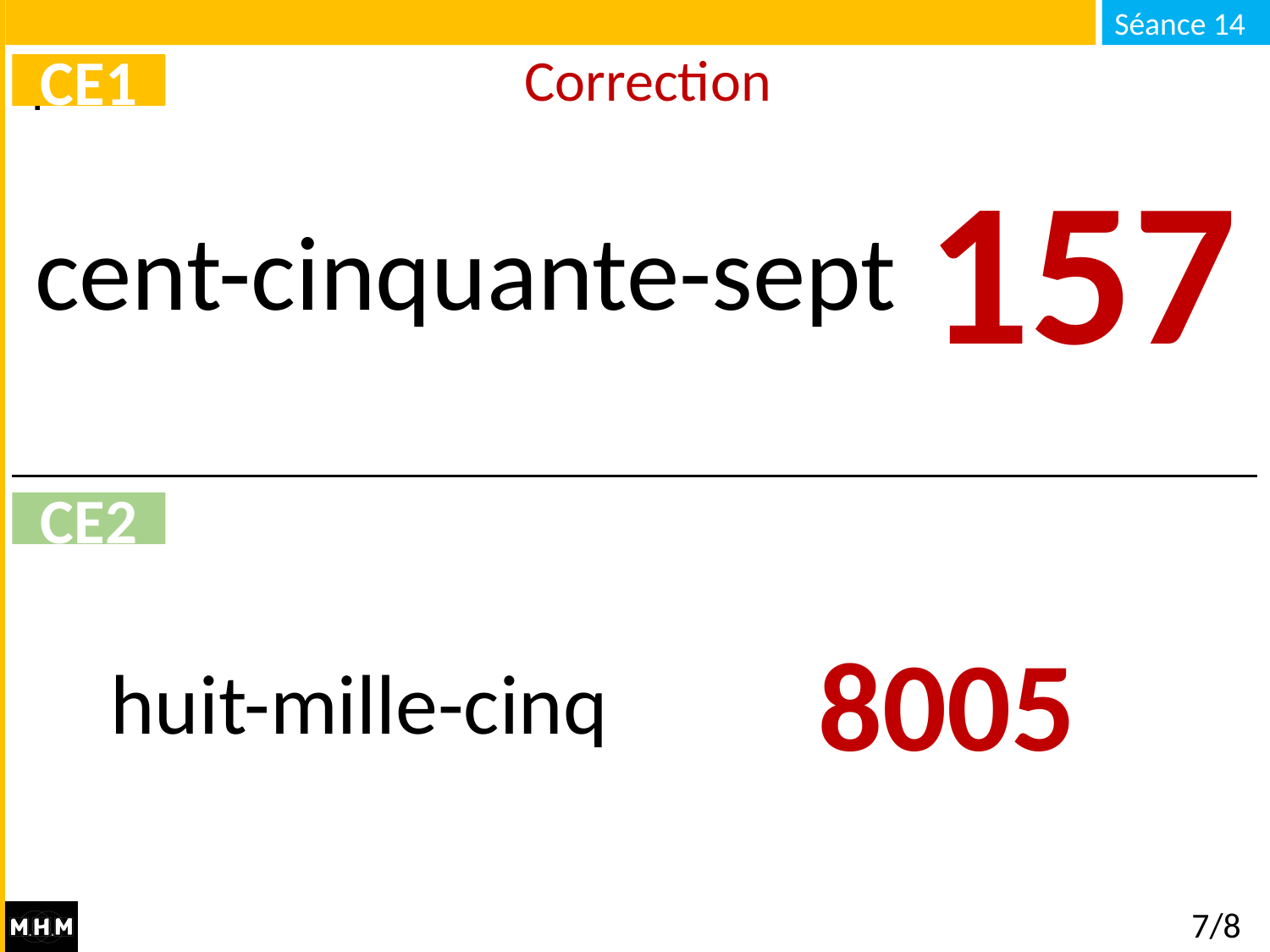

# Correction
CE1
157
cent-cinquante-sept
CE2
8005
huit-mille-cinq
7/8